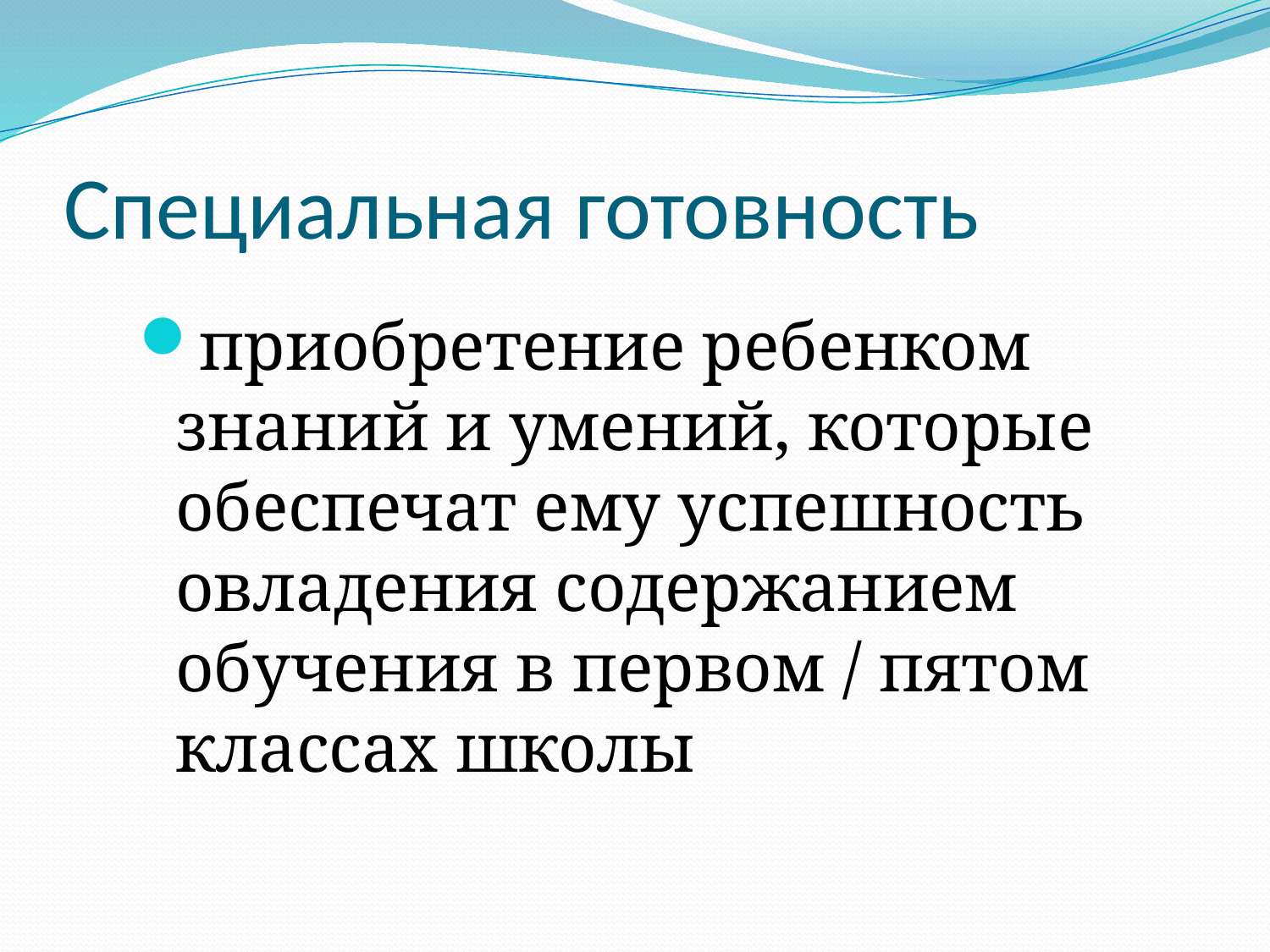

# Специальная готовность
приобретение ребенком знаний и умений, которые обеспечат ему успешность овладения содержанием обучения в первом / пятом классах школы